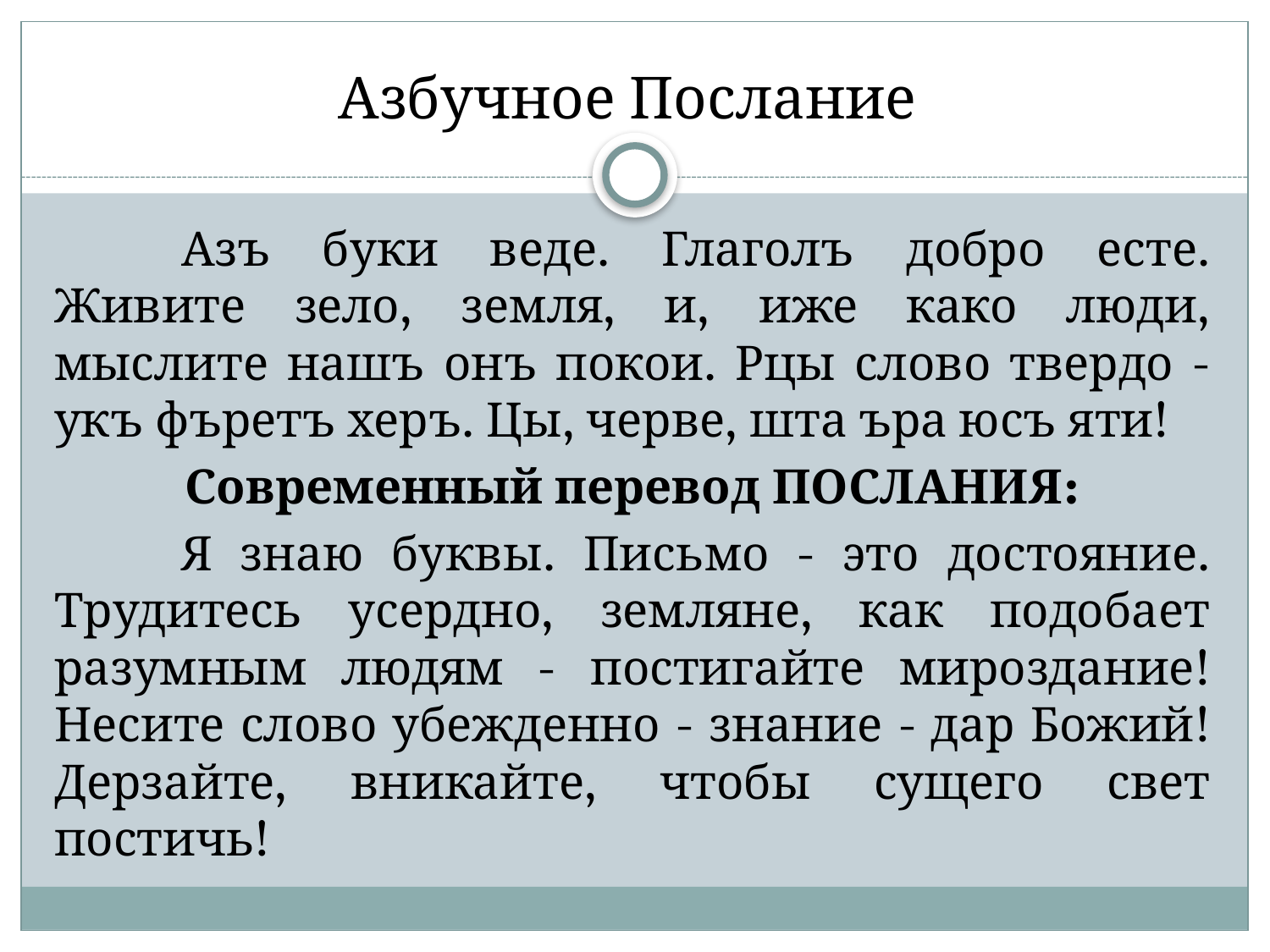

# Азбучное Послание
	Азъ буки веде. Глаголъ добро есте. Живите зело, земля, и, иже како люди, мыслите нашъ онъ покои. Рцы слово твердо - укъ фъретъ херъ. Цы, черве, шта ъра юсъ яти!
Современный перевод ПОСЛАНИЯ:
	Я знаю буквы. Письмо - это достояние. Трудитесь усердно, земляне, как подобает разумным людям - постигайте мироздание! Несите слово убежденно - знание - дар Божий! Дерзайте, вникайте, чтобы сущего свет постичь!